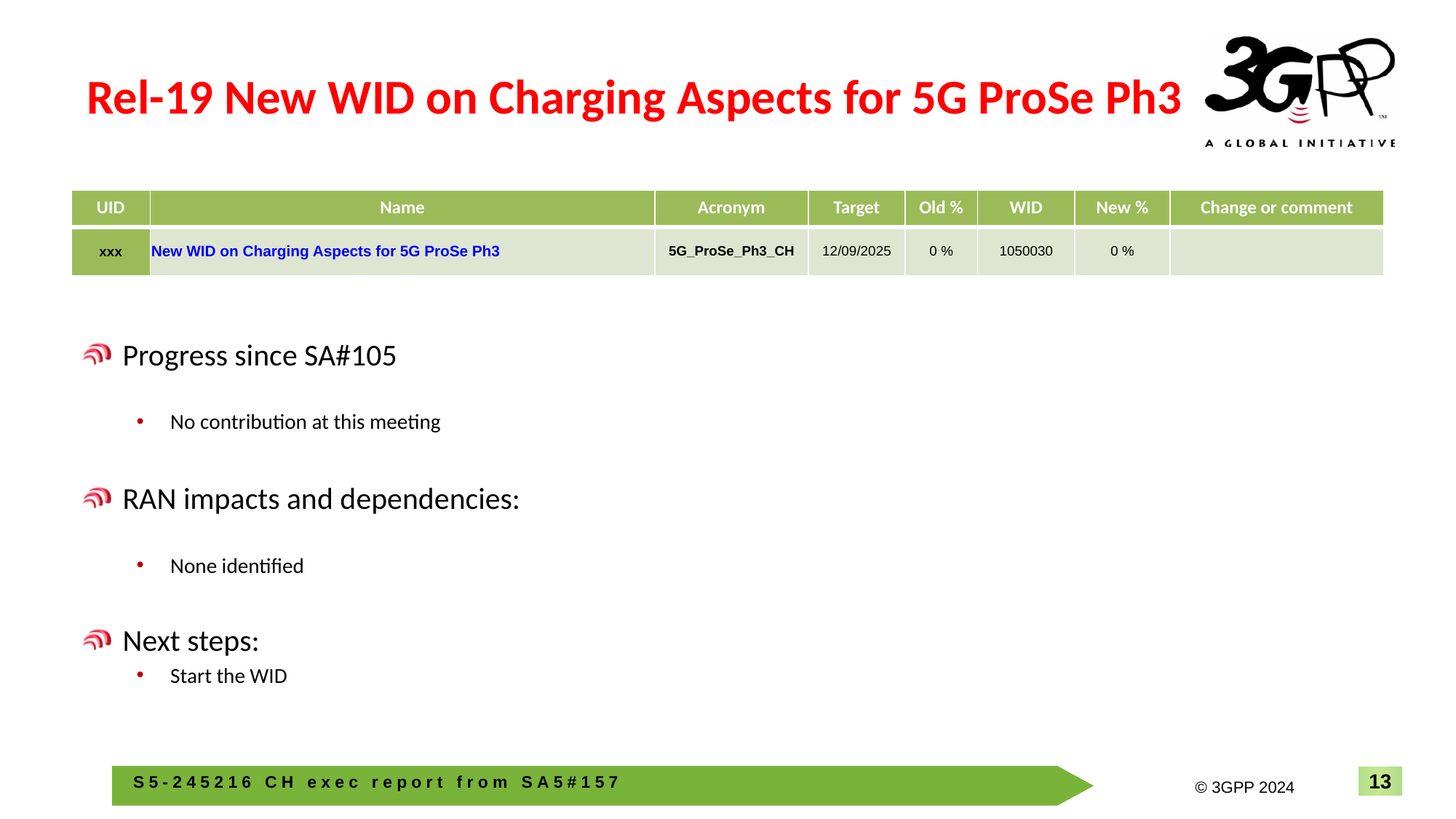

# Rel-19 New WID on Charging Aspects for 5G ProSe Ph3
| UID | Name | Acronym | Target | Old % | WID | New % | Change or comment |
| --- | --- | --- | --- | --- | --- | --- | --- |
| xxx | New WID on Charging Aspects for 5G ProSe Ph3 | 5G\_ProSe\_Ph3\_CH | 12/09/2025 | 0 % | 1050030 | 0 % |  |
Progress since SA#105

No contribution at this meeting

RAN impacts and dependencies:

None identified

Next steps:
Start the WID